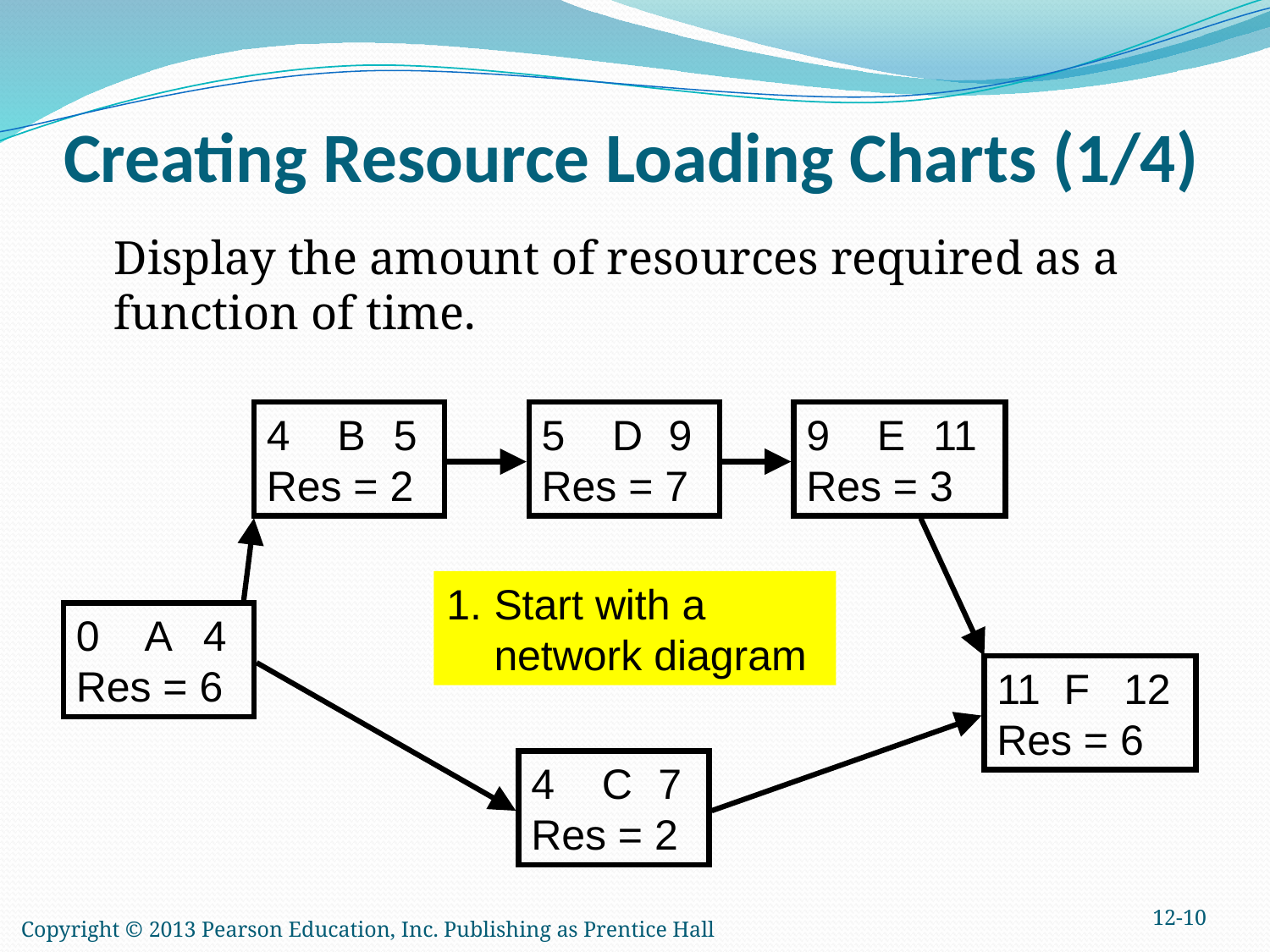

# Creating Resource Loading Charts (1/4)
	Display the amount of resources required as a function of time.
4    B	5 Res = 2
5    D	9 Res = 7
9    E	11 Res = 3
0    A	4 Res = 6
11  F	12 Res = 6
4    C	7 Res = 2

Start with a network diagram
12-10